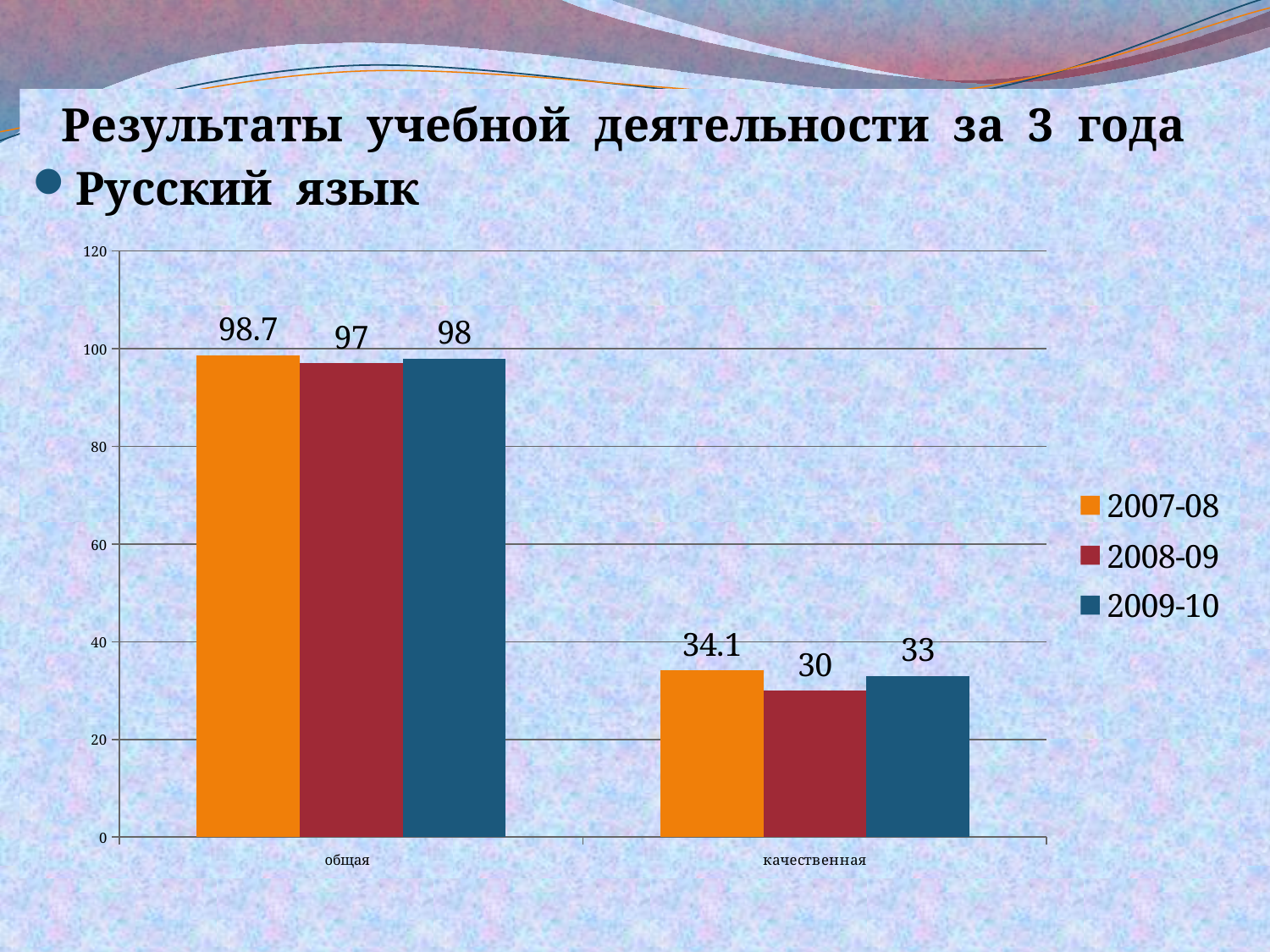

Результаты  учебной  деятельности  за  3  года
Русский  язык

### Chart

| Category | 2007-08 | 2008-09 | 2009-10 |
|---|---|---|---|
| общая   | 98.7 | 97.0 | 98.0 |
| качественная | 34.1 | 30.0 | 33.0 |